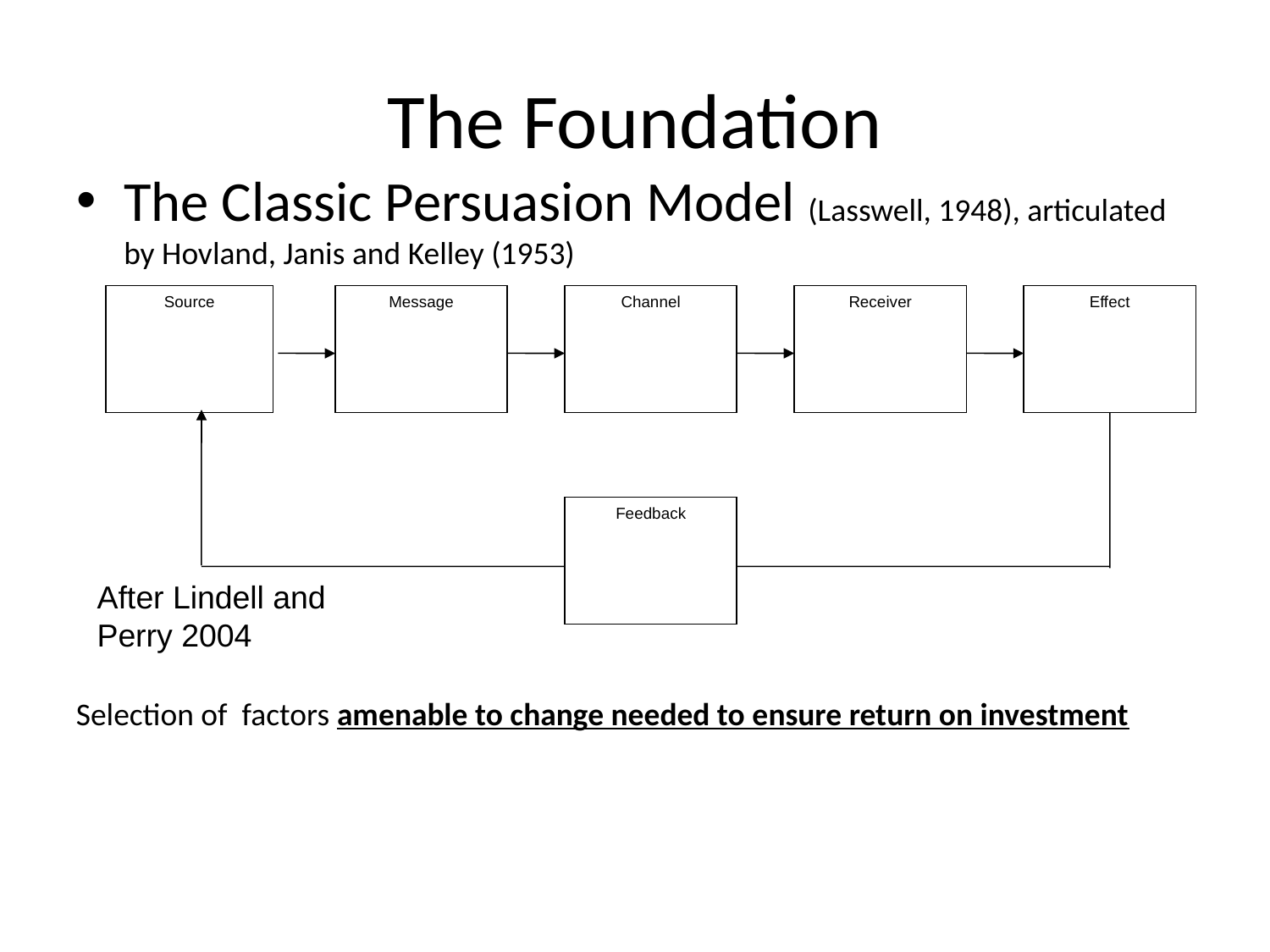

# The Foundation
The Classic Persuasion Model (Lasswell, 1948), articulated by Hovland, Janis and Kelley (1953)
Source
Message
Channel
Receiver
Effect

Feedback

Information Source
Message
Receiver
Effect
Channel
Feedback
After Lindell and Perry 2004
Selection of  factors amenable to change needed to ensure return on investment